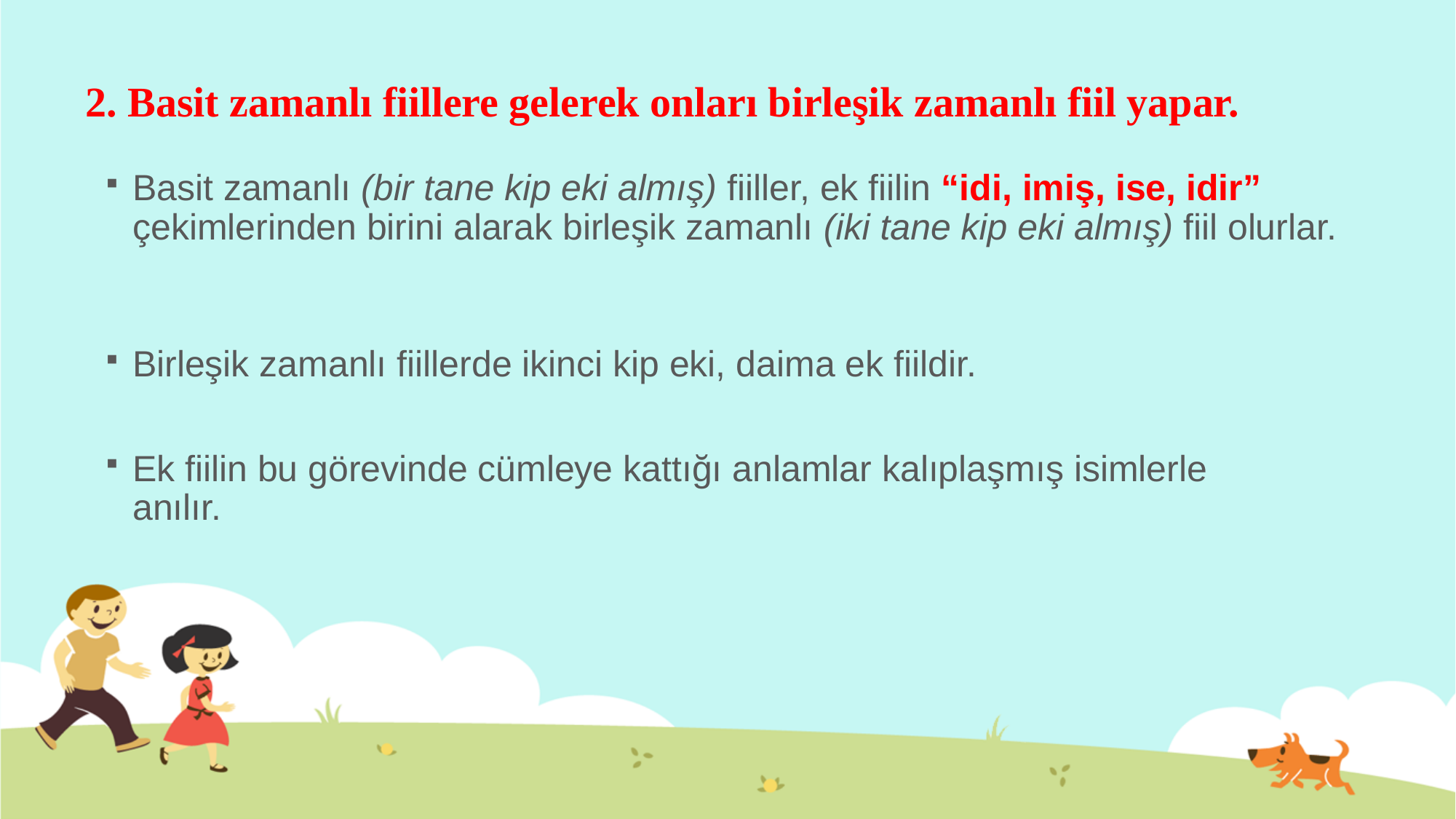

# 2. Basit zamanlı fiillere gelerek onları birleşik zamanlı fiil yapar.
Basit zamanlı (bir tane kip eki almış) fiiller, ek fiilin “idi, imiş, ise, idir” çekimlerinden birini alarak birleşik zamanlı (iki tane kip eki almış) fiil olurlar.
Birleşik zamanlı fiillerde ikinci kip eki, daima ek fiildir.
Ek fiilin bu görevinde cümleye kattığı anlamlar kalıplaşmış isimlerle anılır.